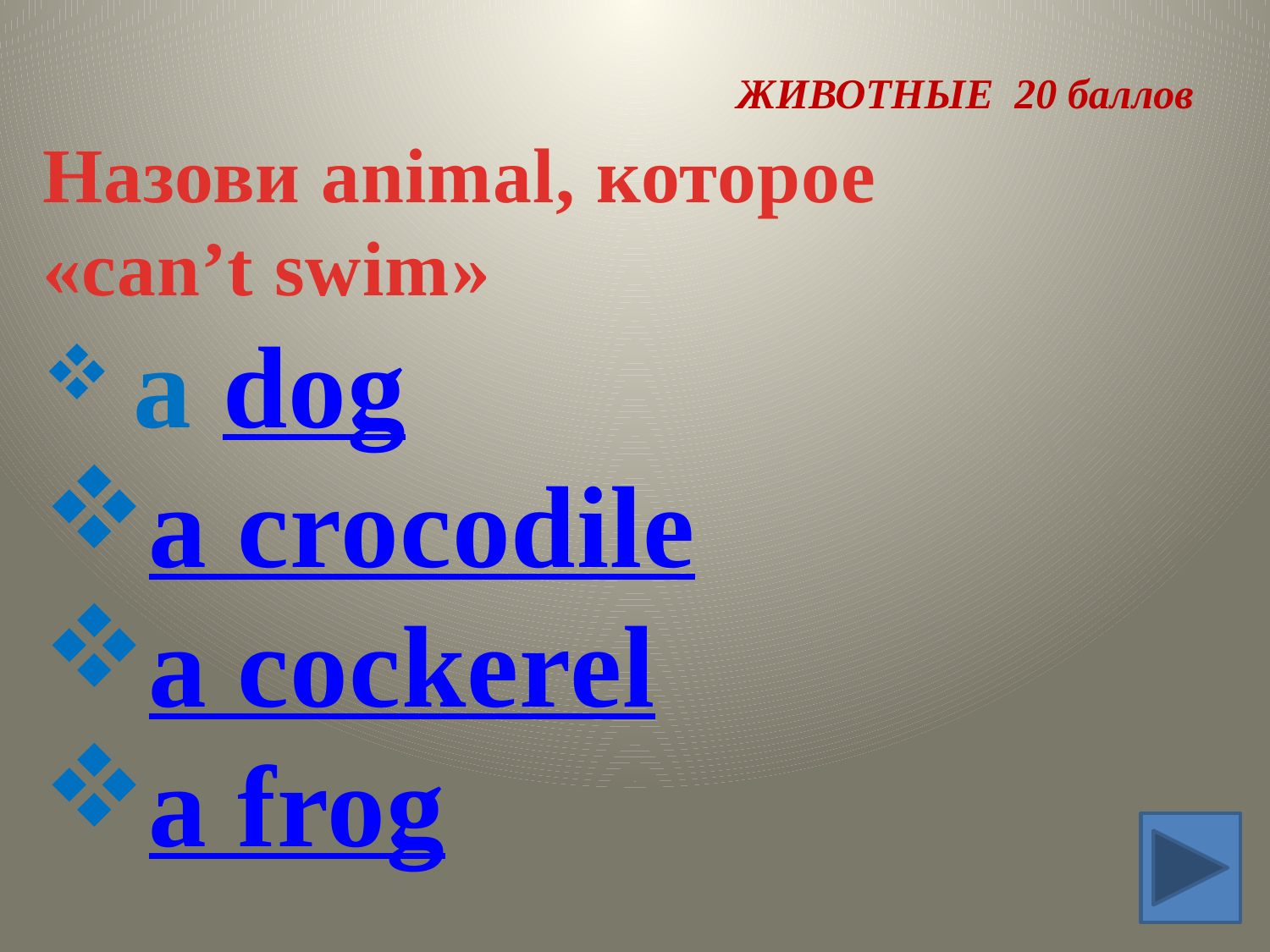

# ЖИВОТНЫЕ  20 баллов
Назови animal, которое
«can’t swim»
 a dog
a crocodile
a cockerel
a frog